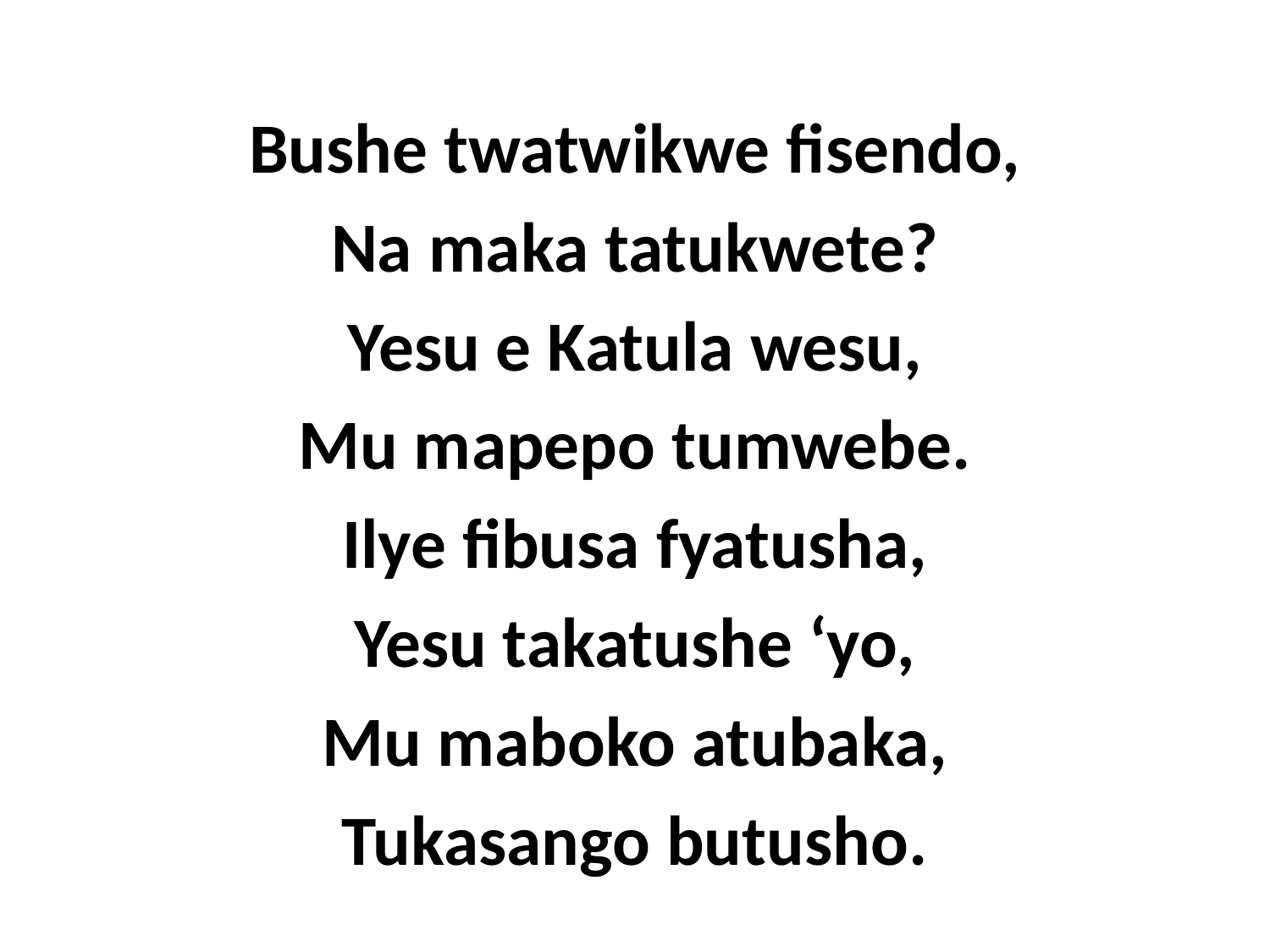

Bushe twatwikwe fisendo,
Na maka tatukwete?
Yesu e Katula wesu,
Mu mapepo tumwebe.
Ilye fibusa fyatusha,
Yesu takatushe ‘yo,
Mu maboko atubaka,
Tukasango butusho.